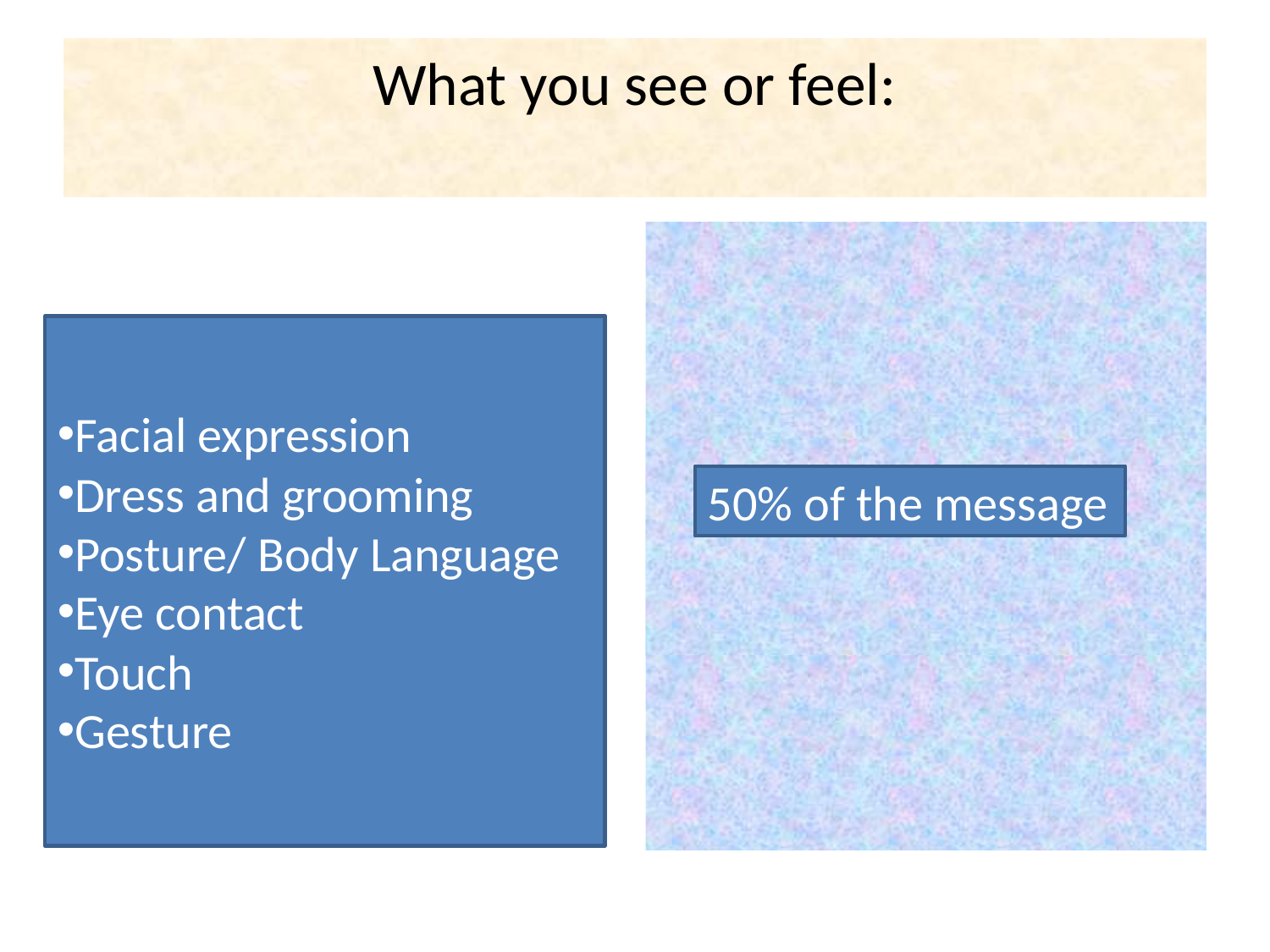

# What you see or feel:

Facial expression
Dress and grooming
Posture/ Body Language
Eye contact
Touch
Gesture
50% of the message